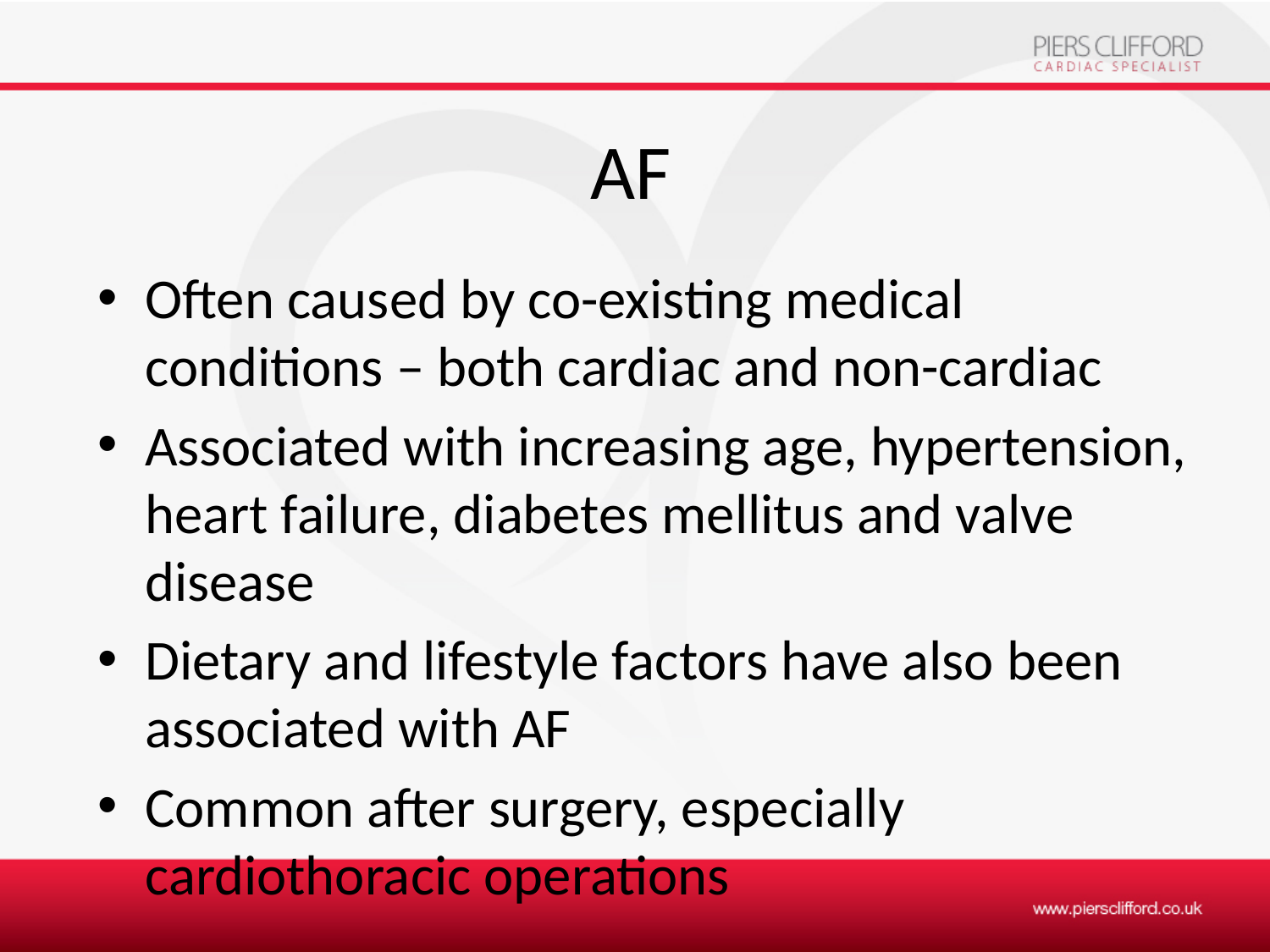

# AF

Often caused by co-existing medical conditions – both cardiac and non-cardiac
Associated with increasing age, hypertension, heart failure, diabetes mellitus and valve disease
Dietary and lifestyle factors have also been associated with AF
Common after surgery, especially cardiothoracic operations